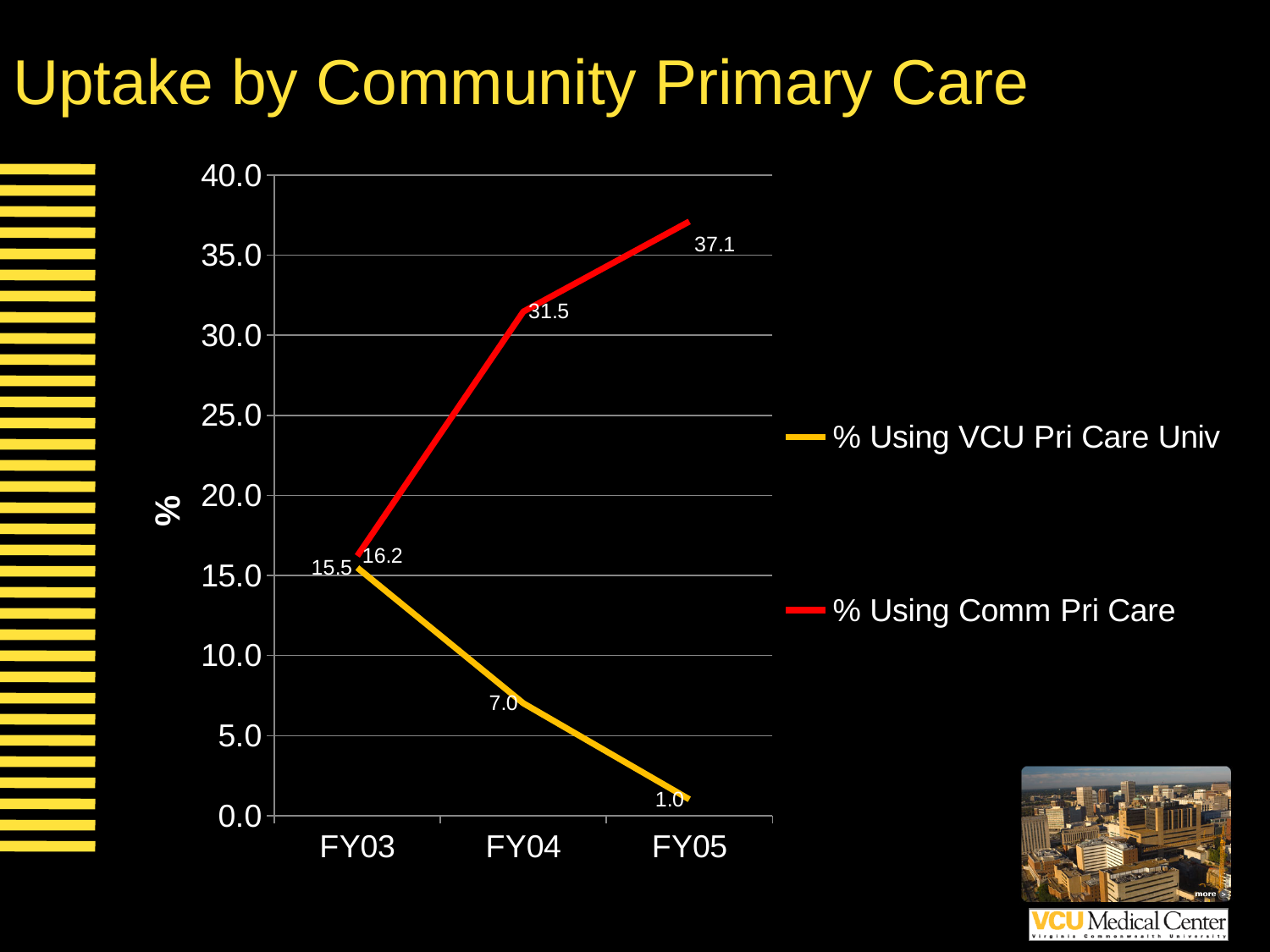

# Uptake by Community Primary Care

### Chart

| Category | % Using VCU Pri Care Univ | % Using Comm Pri Care |
|---|---|---|
| FY03 | 15.48277038553395 | 16.21972023200273 |
| FY04 | 7.016686021636819 | 31.47118146812543 |
| FY05 | 1.022472524468262 | 37.0988025589152 |